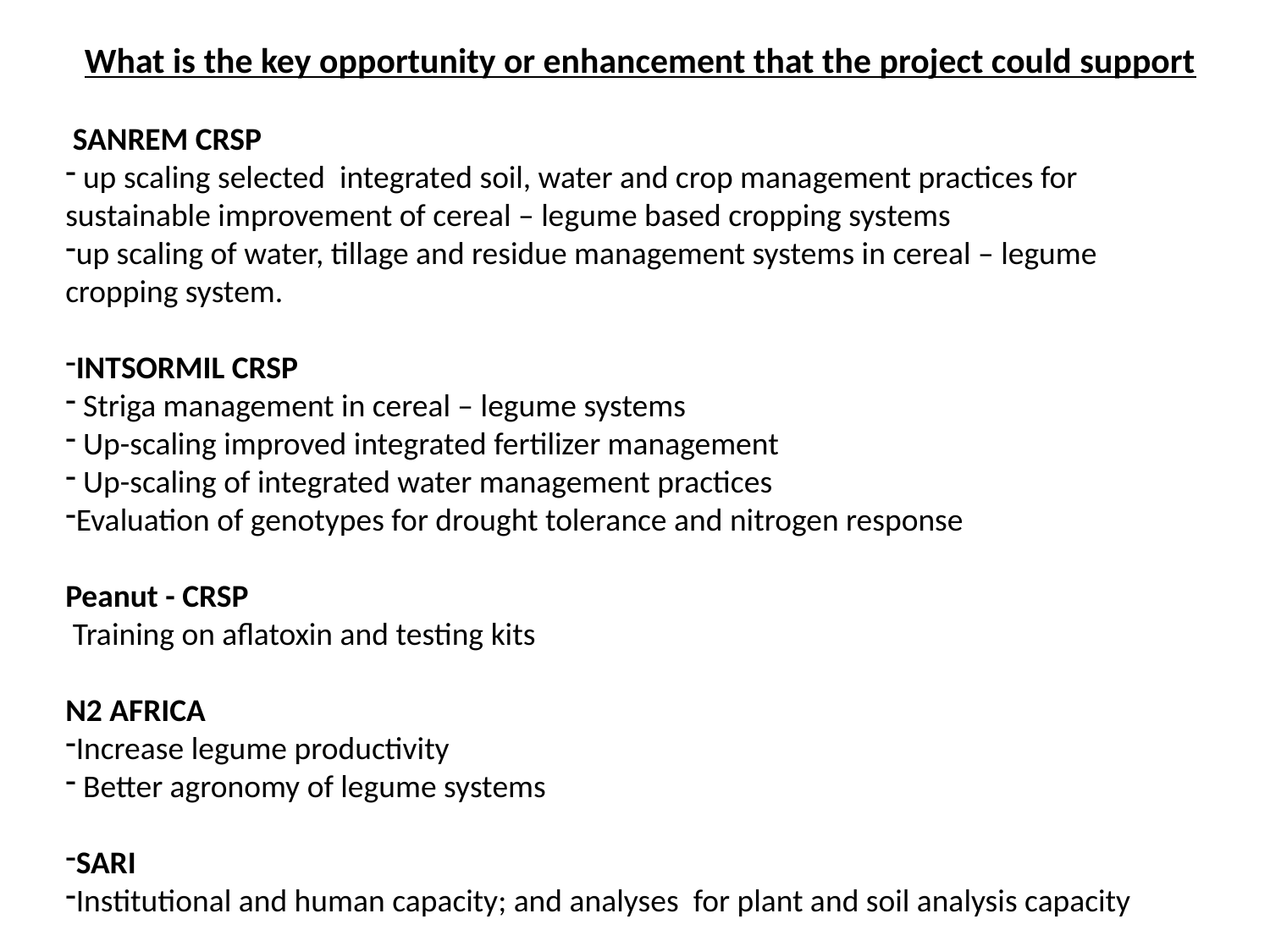

What is the key opportunity or enhancement that the project could support

 SANREM CRSP
 up scaling selected  integrated soil, water and crop management practices for sustainable improvement of cereal – legume based cropping systems
up scaling of water, tillage and residue management systems in cereal – legume cropping system.

INTSORMIL CRSP
 Striga management in cereal – legume systems
 Up-scaling improved integrated fertilizer management
 Up-scaling of integrated water management practices
Evaluation of genotypes for drought tolerance and nitrogen response

Peanut - CRSP
 Training on aflatoxin and testing kits

N2 AFRICA
Increase legume productivity
 Better agronomy of legume systems

SARI
Institutional and human capacity; and analyses  for plant and soil analysis capacity